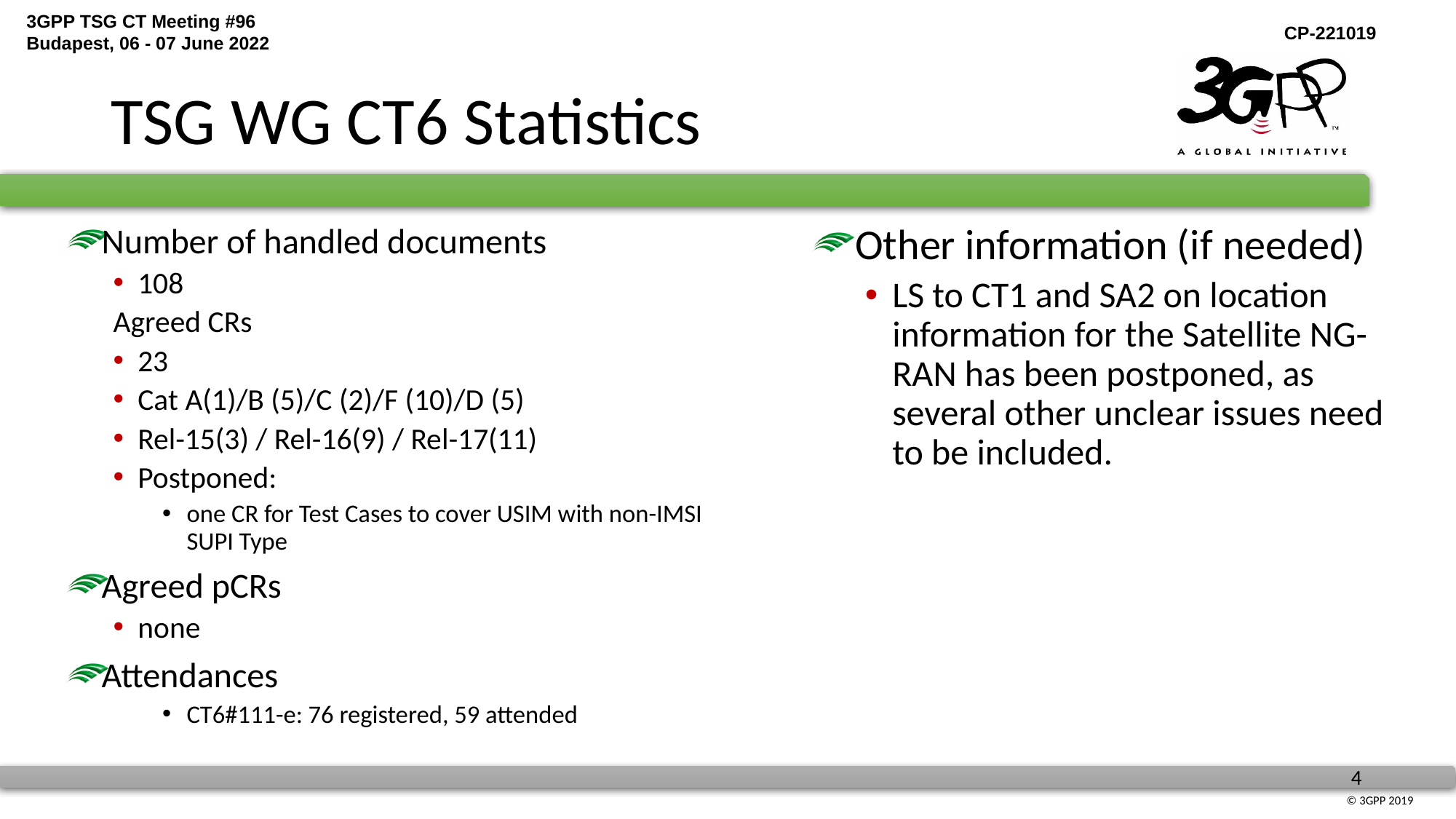

# TSG WG CT6 Statistics
Other information (if needed)
LS to CT1 and SA2 on location information for the Satellite NG-RAN has been postponed, as several other unclear issues need to be included.
Number of handled documents
108
Agreed CRs
23
Cat A(1)/B (5)/C (2)/F (10)/D (5)
Rel-15(3) / Rel-16(9) / Rel-17(11)
Postponed:
one CR for Test Cases to cover USIM with non-IMSI SUPI Type
Agreed pCRs
none
Attendances
CT6#111-e: 76 registered, 59 attended